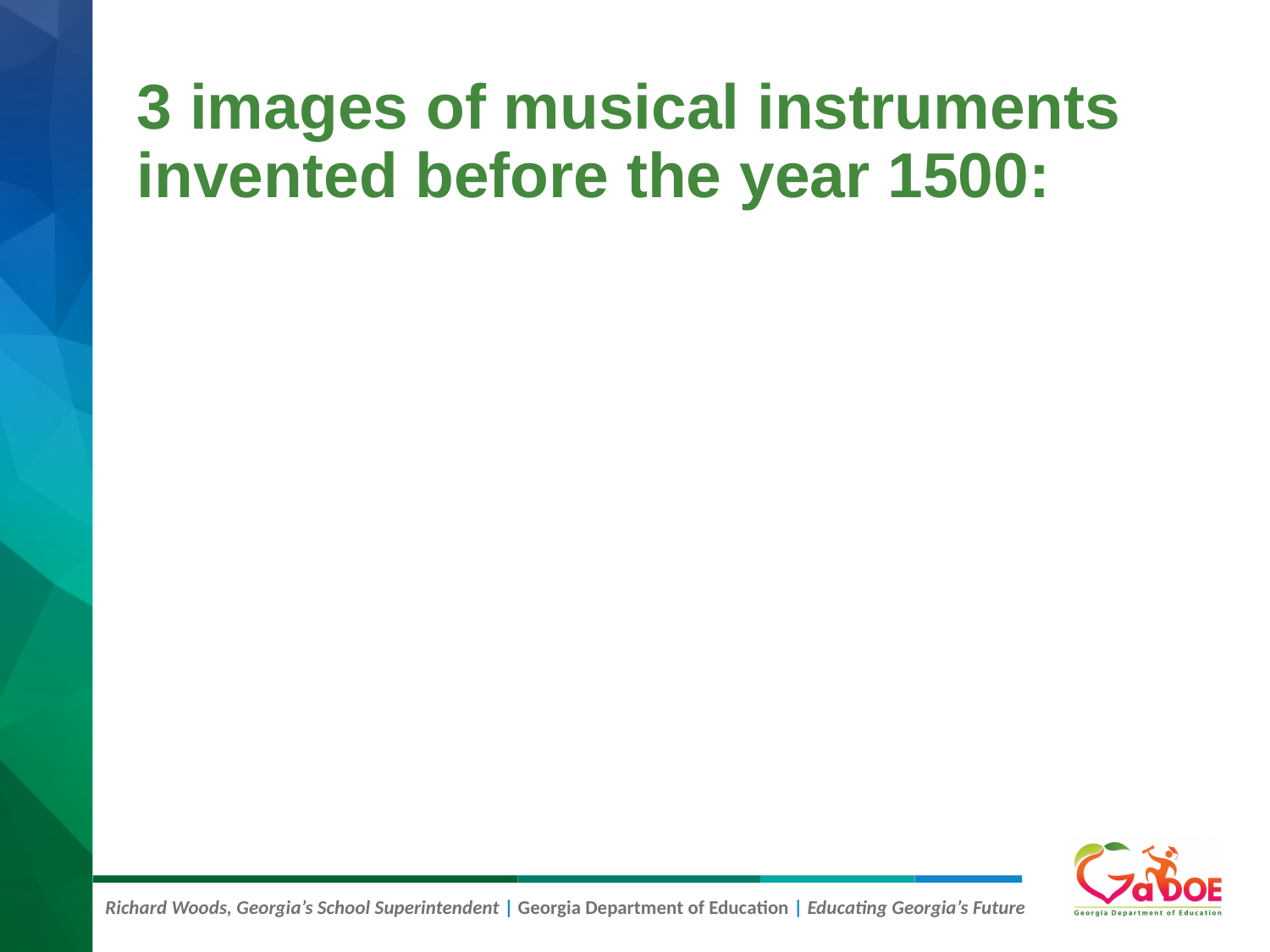

# 3 images of musical instruments invented before the year 1500: